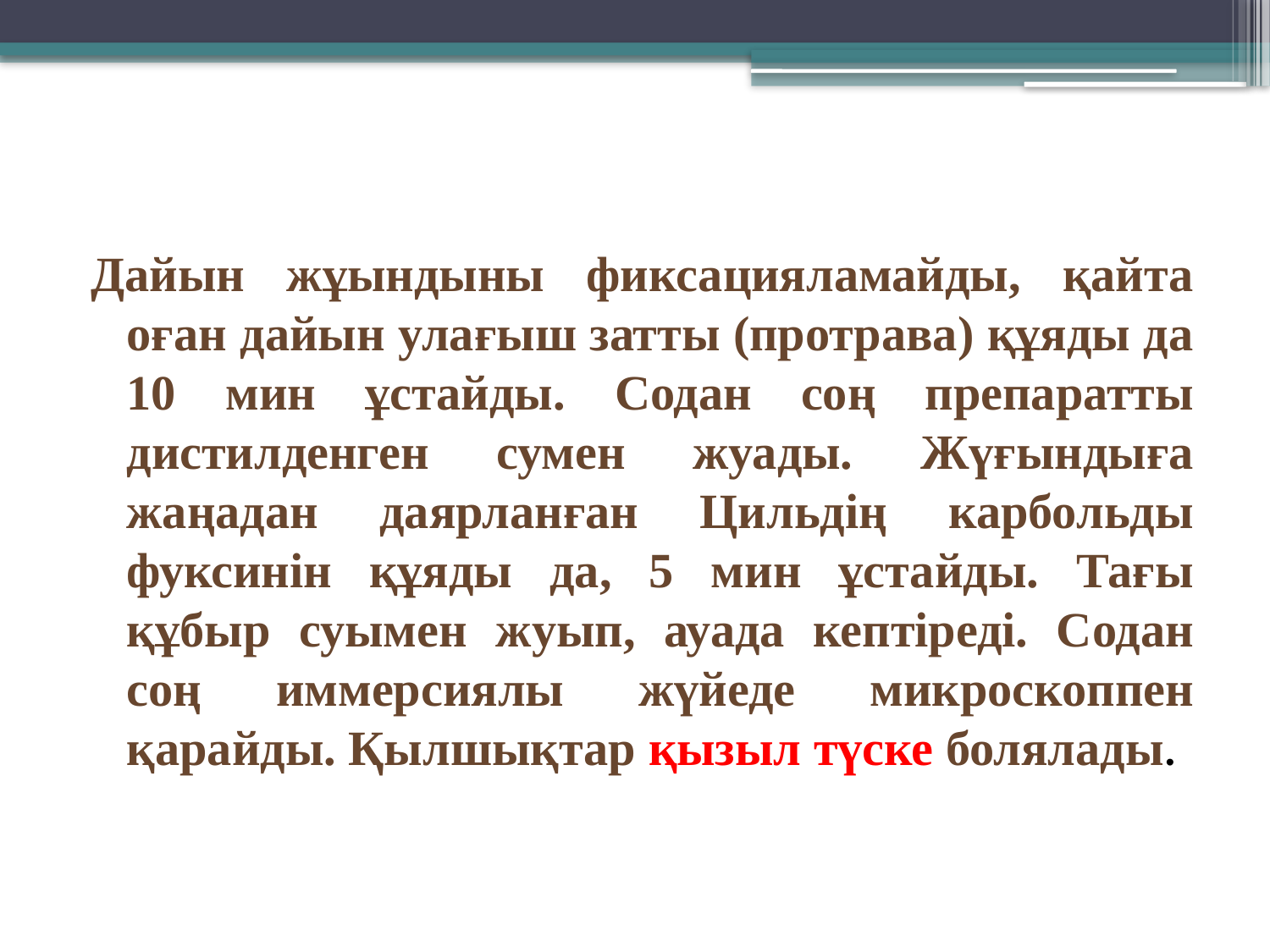

Дайын жұындыны фиксацияламайды, қайта оған дайын улағыш затты (протрава) құяды да 10 мин ұстайды. Содан соң препаратты дистилденген сумен жуады. Жүғындыға жаңадан даярланған Цильдің карбольды фуксинін құяды да, 5 мин ұстайды. Тағы құбыр суымен жуып, ауада кептіреді. Содан соң иммерсиялы жүйеде микроскоппен қарайды. Қылшықтар қызыл түске болялады.